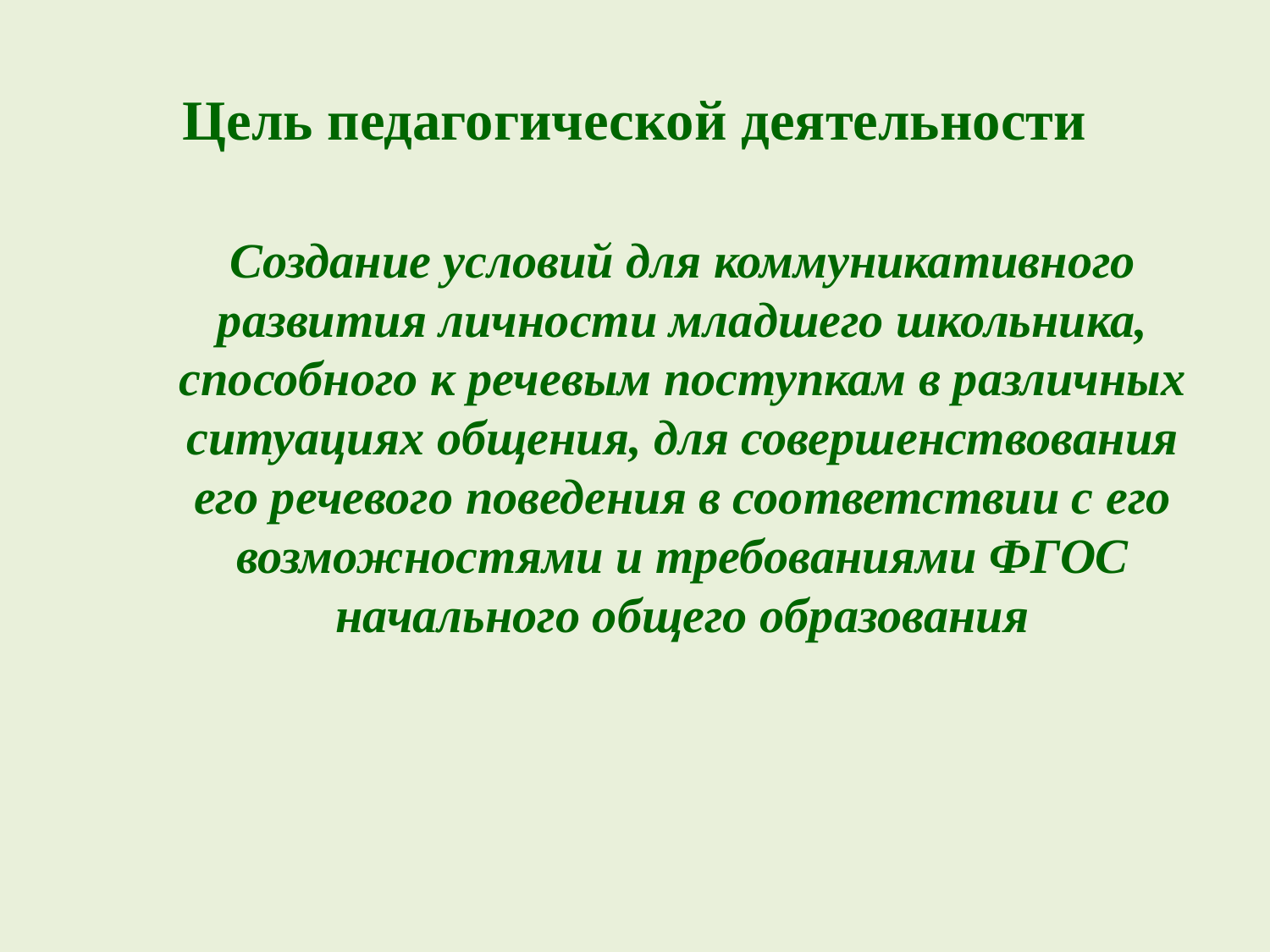

# Цель педагогической деятельности
	Создание условий для коммуникативного развития личности младшего школьника, способного к речевым поступкам в различных ситуациях общения, для совершенствования его речевого поведения в соответствии с его возможностями и требованиями ФГОС начального общего образования